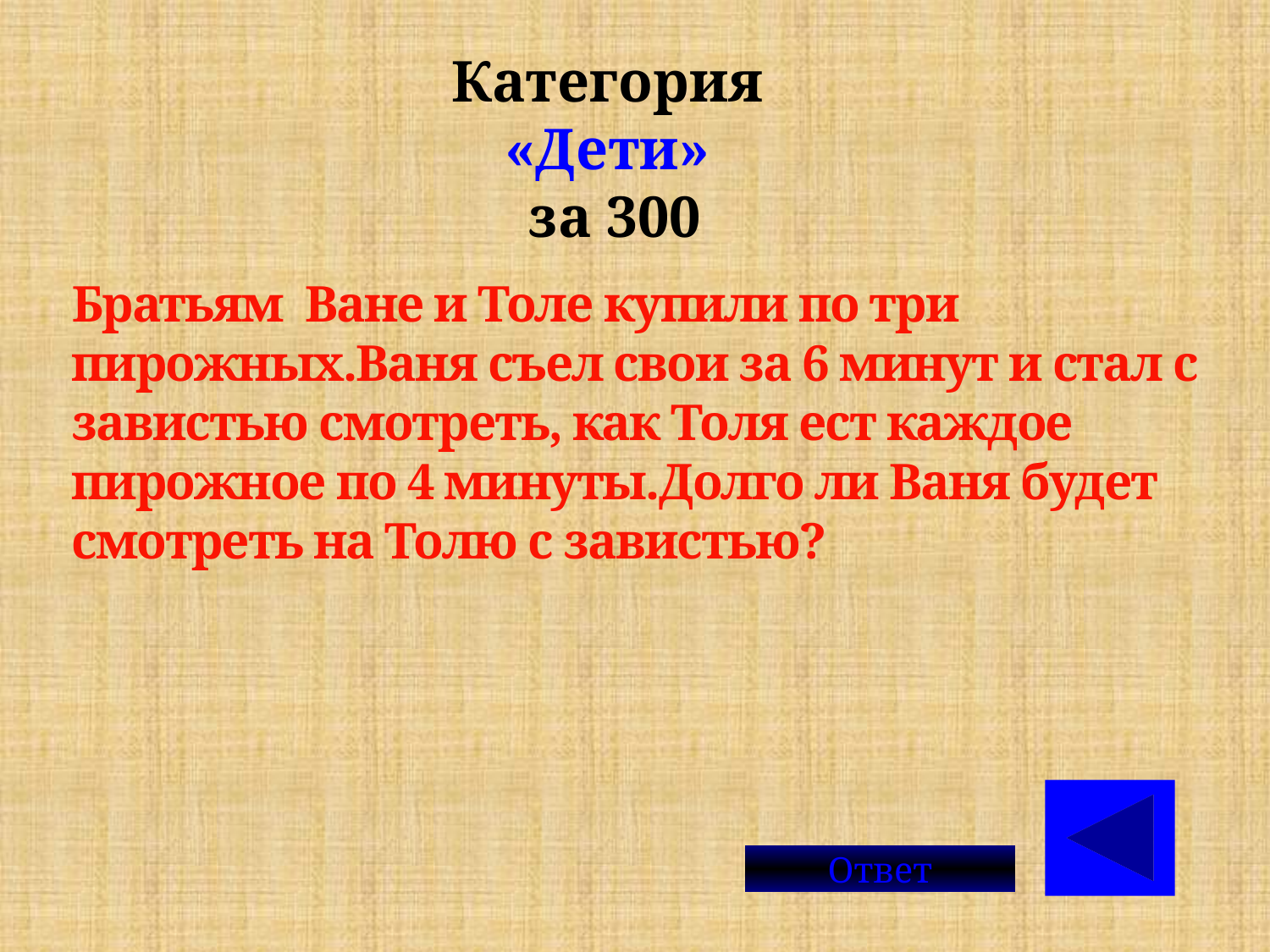

Категория
«Дети»
за 300

# Братьям  Ване и Толе купили по три пирожных.Ваня съел свои за 6 минут и стал с завистью смотреть, как Толя ест каждое пирожное по 4 минуты.Долго ли Ваня будет смотреть на Толю с завистью?

Ответ